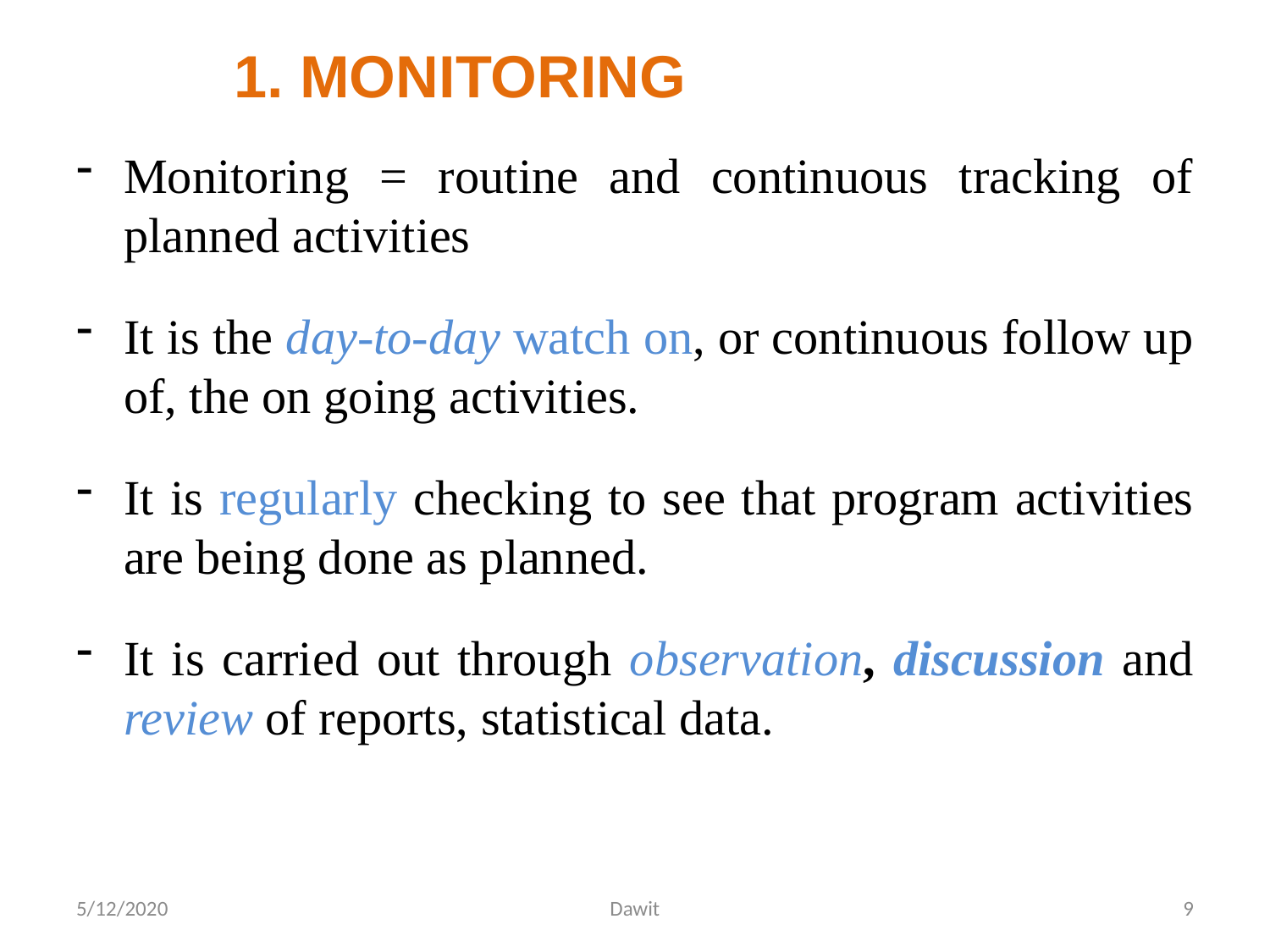

# 1. MONITORING
Monitoring = routine and continuous tracking of planned activities
It is the day-to-day watch on, or continuous follow up of, the on going activities.
It is regularly checking to see that program activities are being done as planned.
It is carried out through observation, discussion and review of reports, statistical data.
5/12/2020
Dawit
9